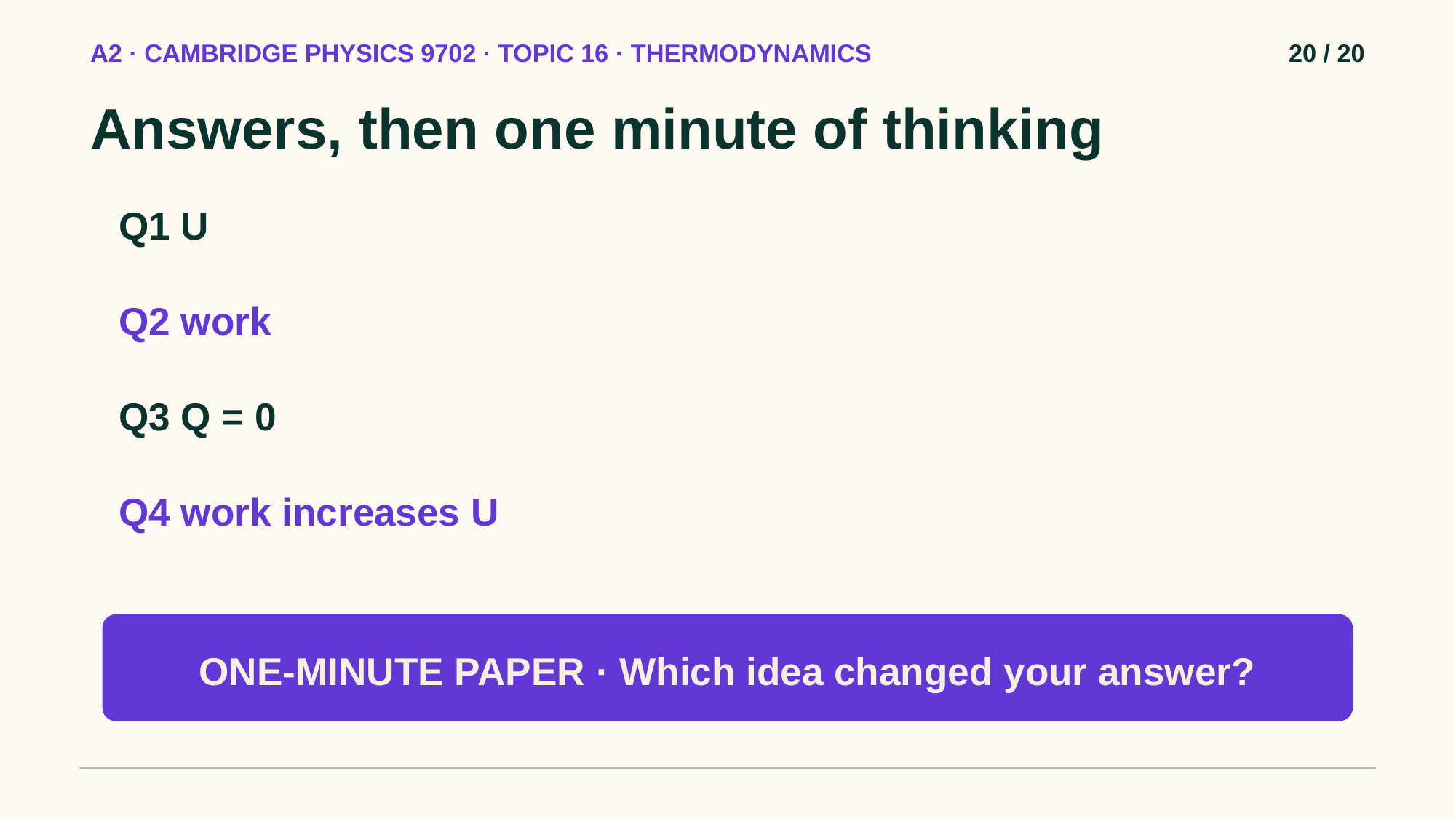

A2 · CAMBRIDGE PHYSICS 9702 · TOPIC 16 · THERMODYNAMICS
20 / 20
Answers, then one minute of thinking
Q1 U
Q2 work
Q3 Q = 0
Q4 work increases U

ONE-MINUTE PAPER · Which idea changed your answer?